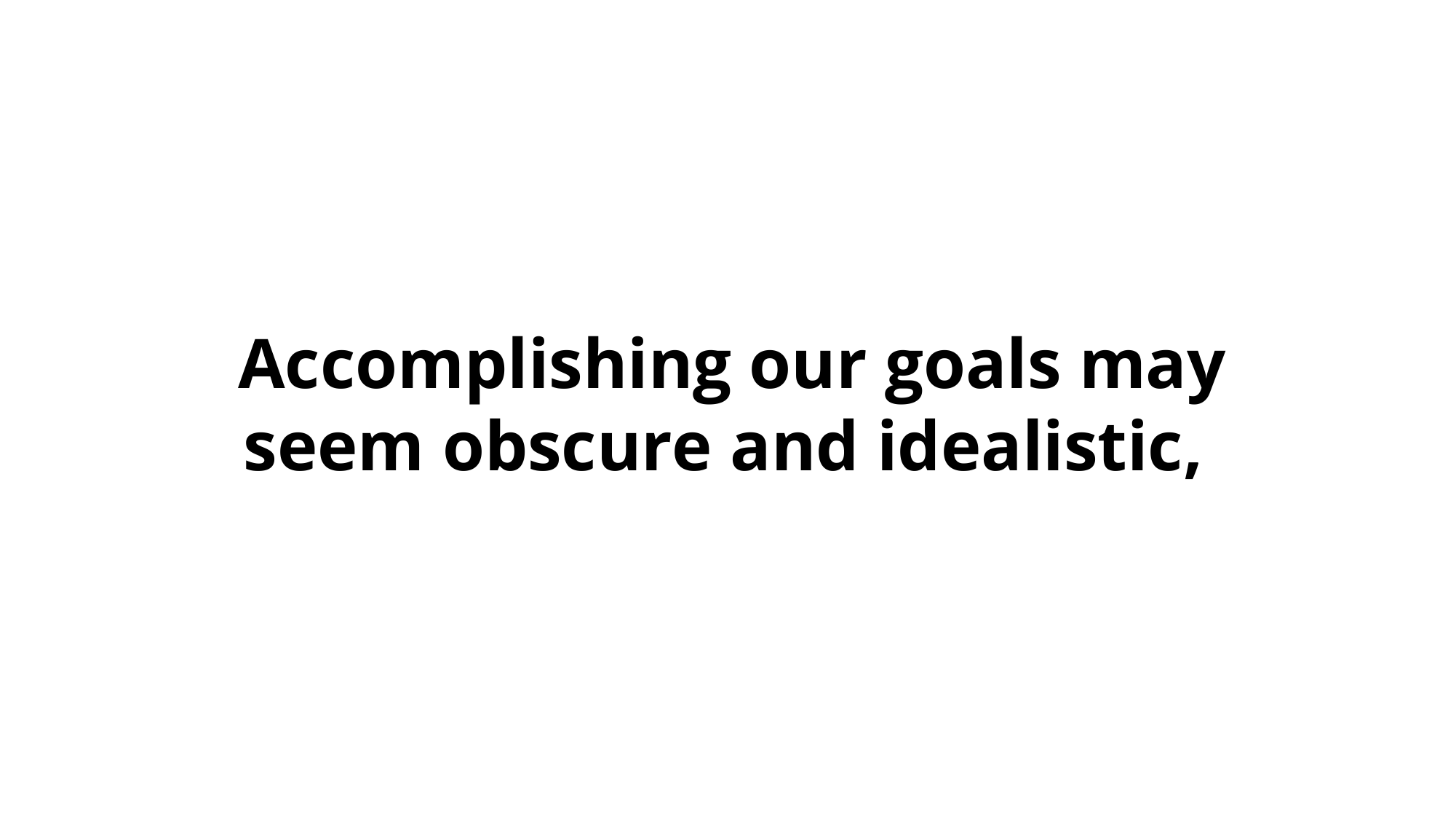

Accomplishing our goals may seem obscure and idealistic,